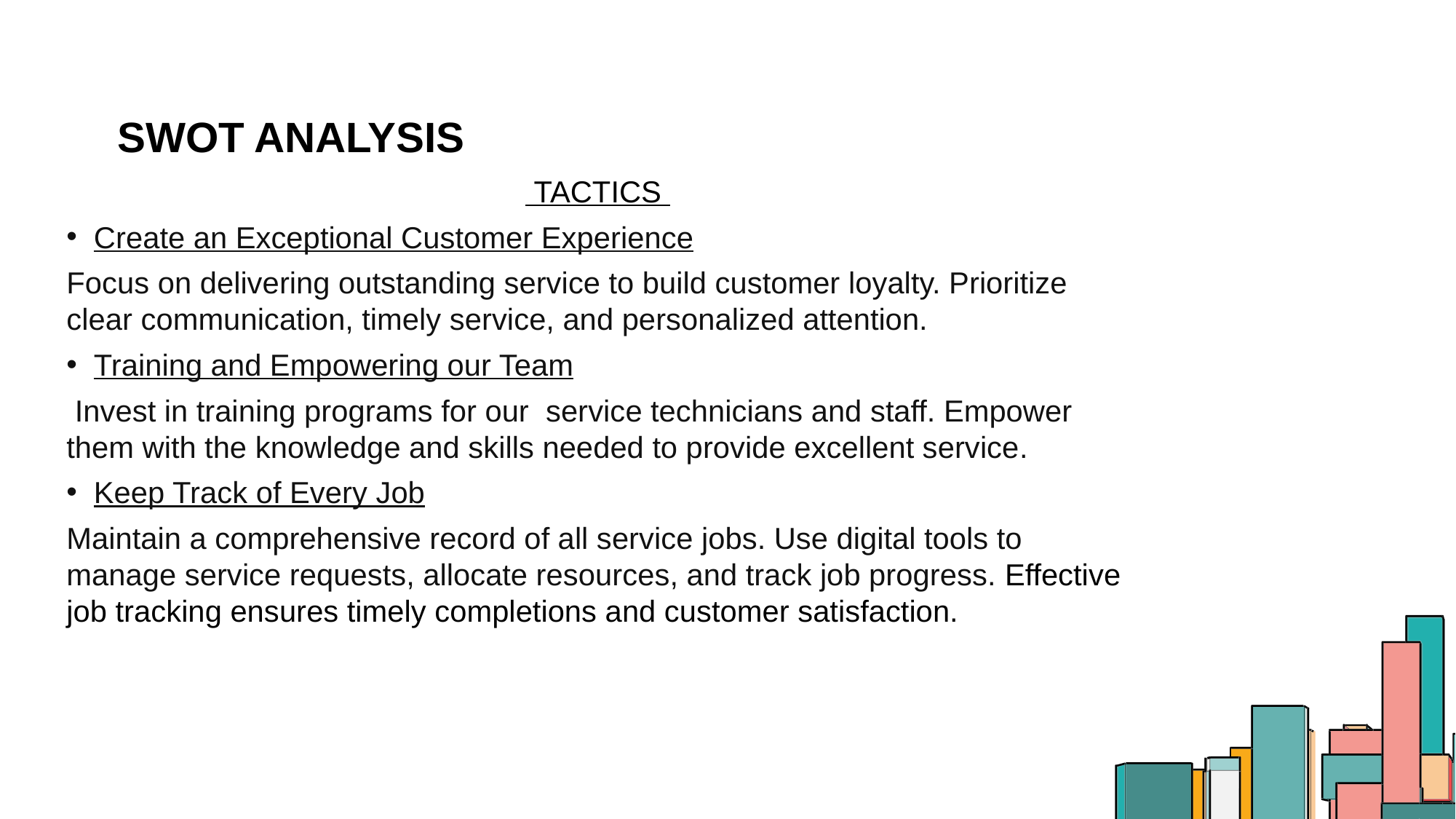

# Swot analysis
 TACTICS
Create an Exceptional Customer Experience
Focus on delivering outstanding service to build customer loyalty. Prioritize clear communication, timely service, and personalized attention.
Training and Empowering our Team
 Invest in training programs for our  service technicians and staff. Empower them with the knowledge and skills needed to provide excellent service.
Keep Track of Every Job
Maintain a comprehensive record of all service jobs. Use digital tools to manage service requests, allocate resources, and track job progress. Effective job tracking ensures timely completions and customer satisfaction.